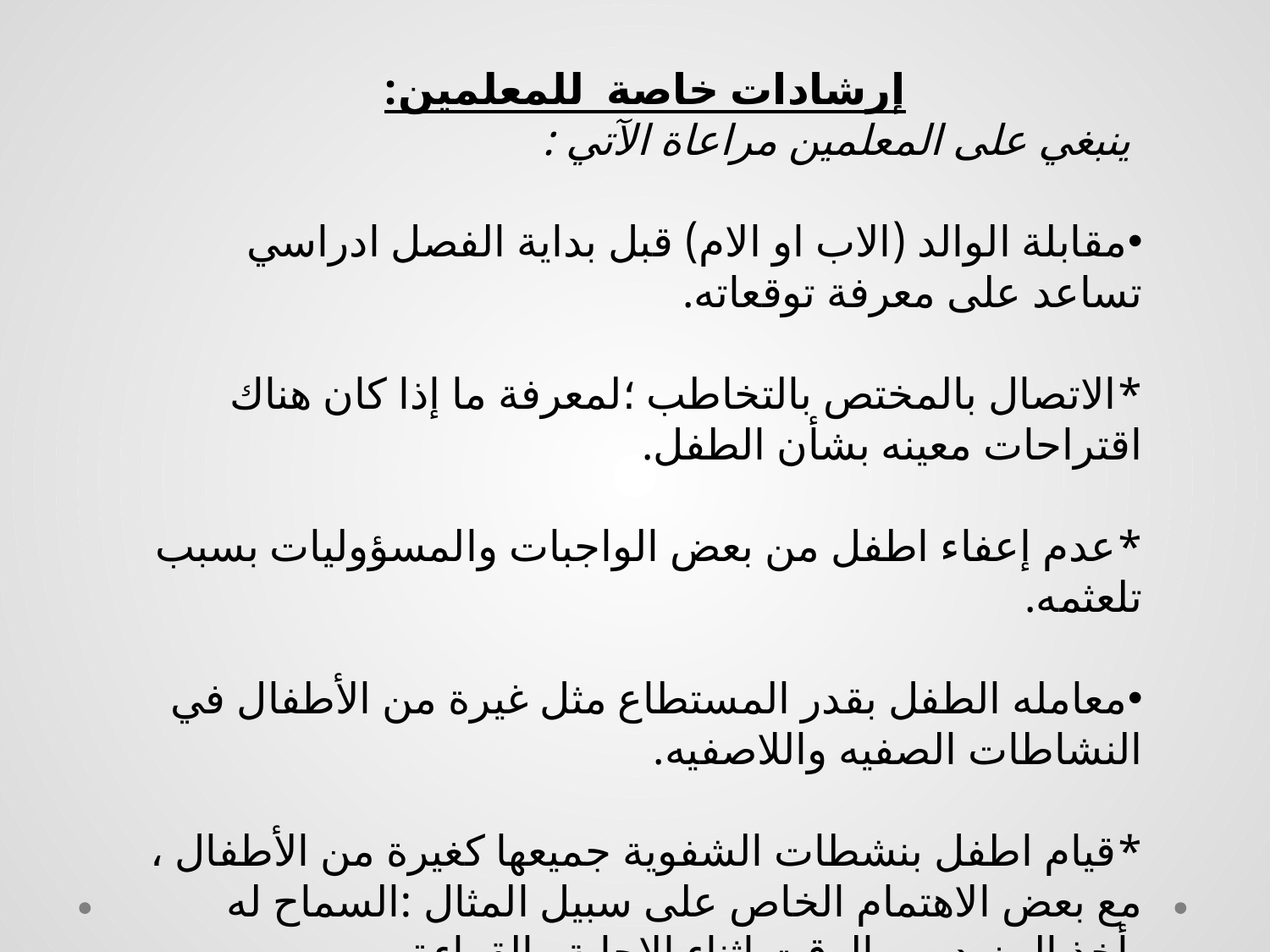

إرشادات خاصة  للمعلمين:
 ينبغي على المعلمين مراعاة الآتي :

مقابلة الوالد (الاب او الام) قبل بداية الفصل ادراسي تساعد على معرفة توقعاته.

*الاتصال بالمختص بالتخاطب ؛لمعرفة ما إذا كان هناك اقتراحات معينه بشأن الطفل.

*عدم إعفاء اطفل من بعض الواجبات والمسؤوليات بسبب تلعثمه.

معامله الطفل بقدر المستطاع مثل غيرة من الأطفال في النشاطات الصفيه واللاصفيه.

*قيام اطفل بنشطات الشفوية جميعها كغيرة من الأطفال ، مع بعض الاهتمام الخاص على سبيل المثال :السماح له بأخذ المزيد من الوقت اثناء الإجابة والقراءة.

*احتياج بعض الاطفال نتيجة تلعثمهم ،الى مساعده خاصة لتحقيق النجاح. على سبيل المثال :قد يكون الضعف في قدرته على القراءة نتيجة تلعثمه وليس ضعفه في القراءة،وعليه ينصح بمراعاة ذلك اثناء اختباراتهم.

#